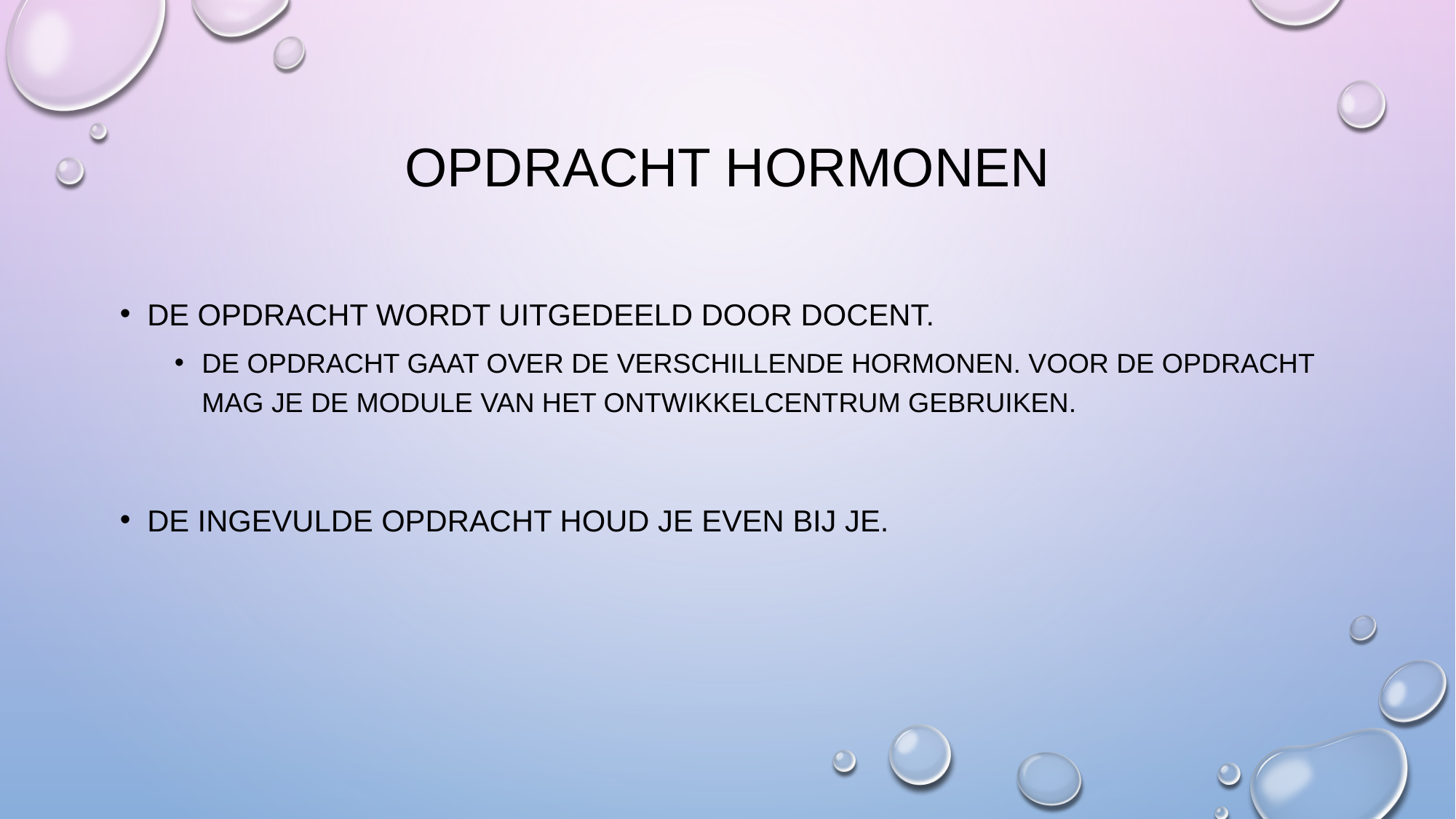

# Opdracht hormonen
De opdracht wordt uitgedeeld door docent.
De opdracht gaat over de verschillende hormonen. Voor de opdracht mag je de module van het ontwikkelcentrum gebruiken.

De ingevulde opdracht houd je even bij je.